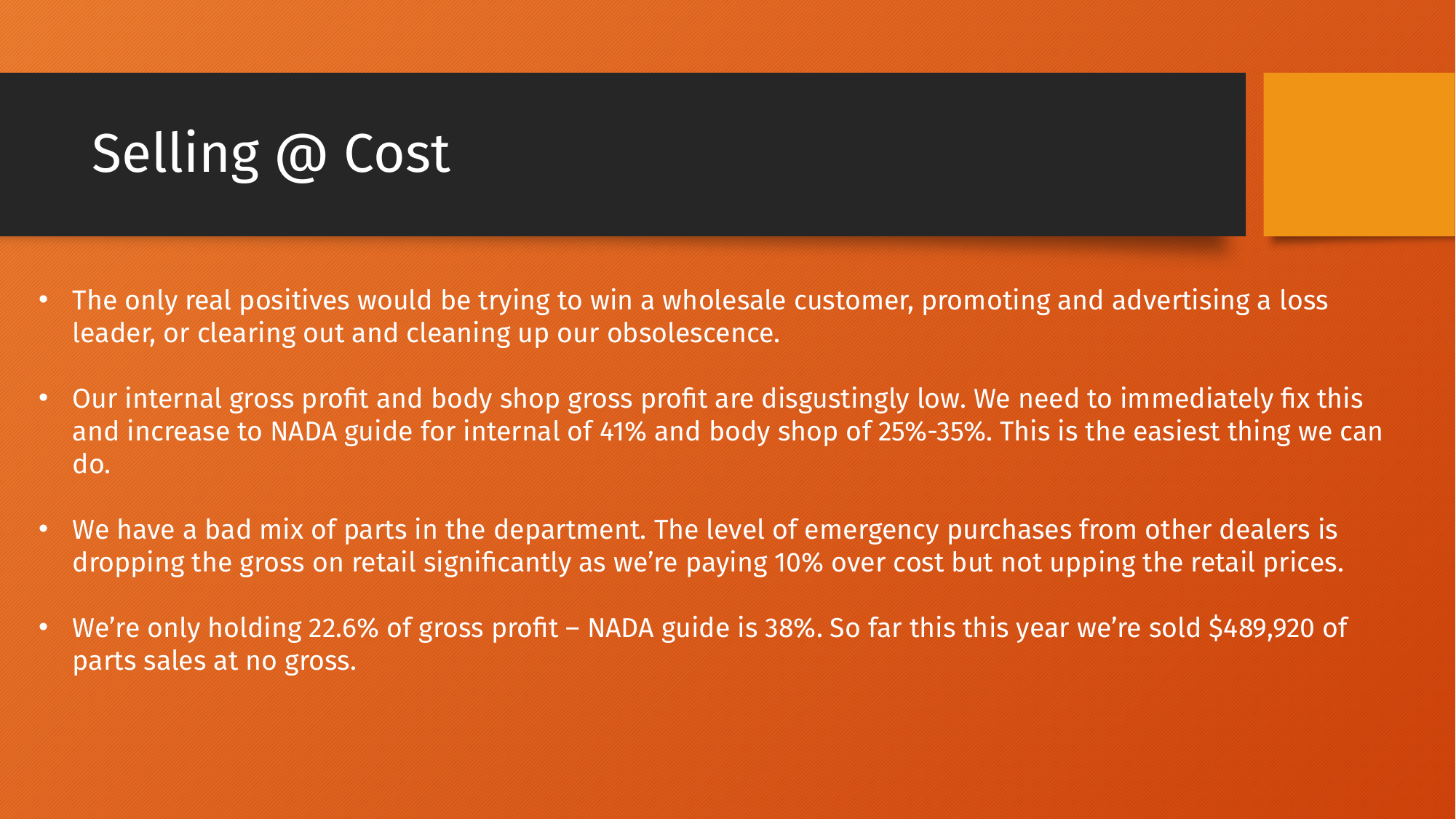

# Selling @ Cost
The only real positives would be trying to win a wholesale customer, promoting and advertising a loss leader, or clearing out and cleaning up our obsolescence.

Our internal gross profit and body shop gross profit are disgustingly low. We need to immediately fix this and increase to NADA guide for internal of 41% and body shop of 25%-35%. This is the easiest thing we can do.

We have a bad mix of parts in the department. The level of emergency purchases from other dealers is dropping the gross on retail significantly as we’re paying 10% over cost but not upping the retail prices.

We’re only holding 22.6% of gross profit – NADA guide is 38%. So far this this year we’re sold $489,920 of parts sales at no gross.